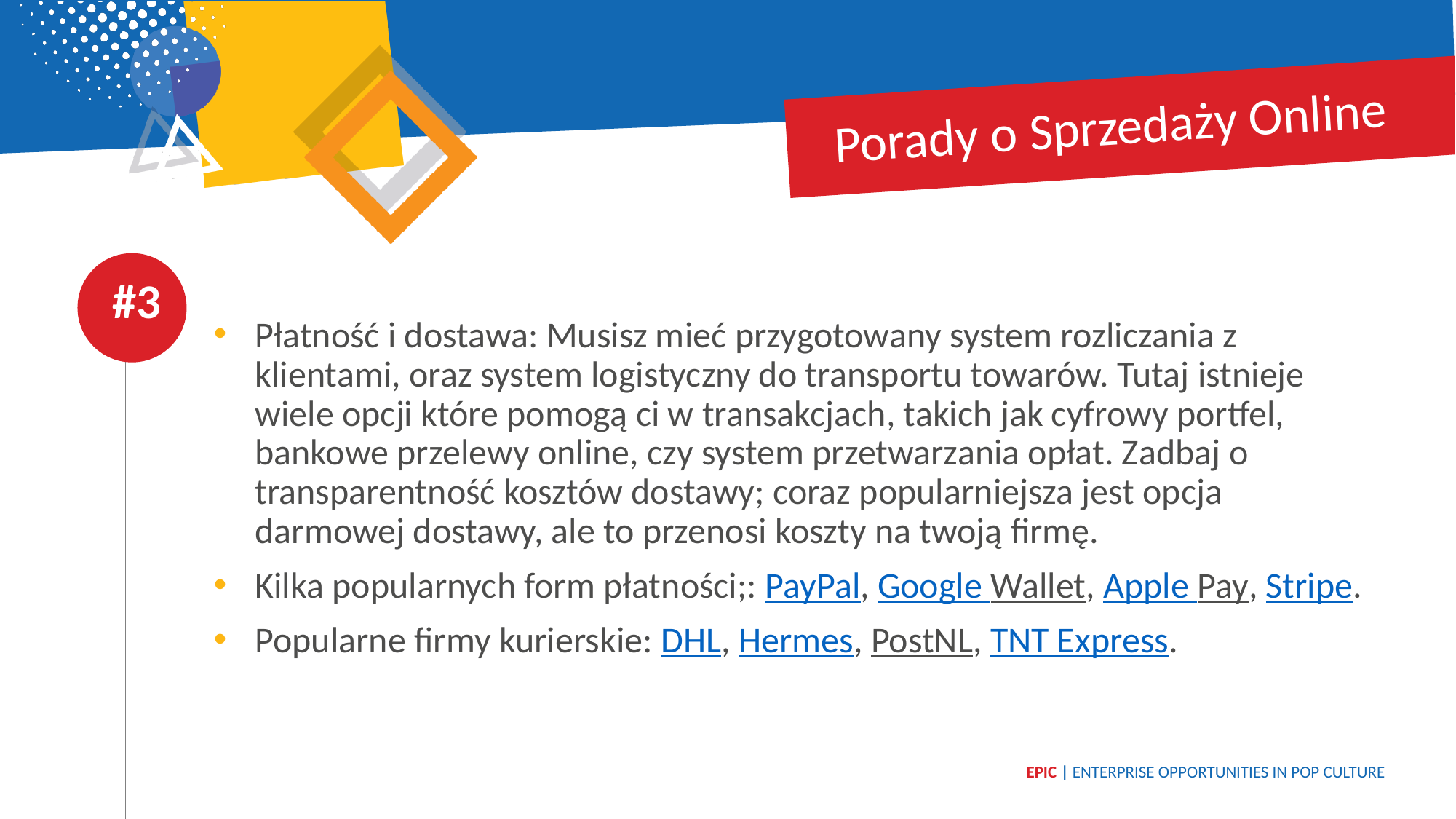

Porady o Sprzedaży Online

#3
Płatność i dostawa: Musisz mieć przygotowany system rozliczania z klientami, oraz system logistyczny do transportu towarów. Tutaj istnieje wiele opcji które pomogą ci w transakcjach, takich jak cyfrowy portfel, bankowe przelewy online, czy system przetwarzania opłat. Zadbaj o transparentność kosztów dostawy; coraz popularniejsza jest opcja darmowej dostawy, ale to przenosi koszty na twoją firmę.
Kilka popularnych form płatności;: PayPal, Google Wallet, Apple Pay, Stripe.
Popularne firmy kurierskie: DHL, Hermes, PostNL, TNT Express.